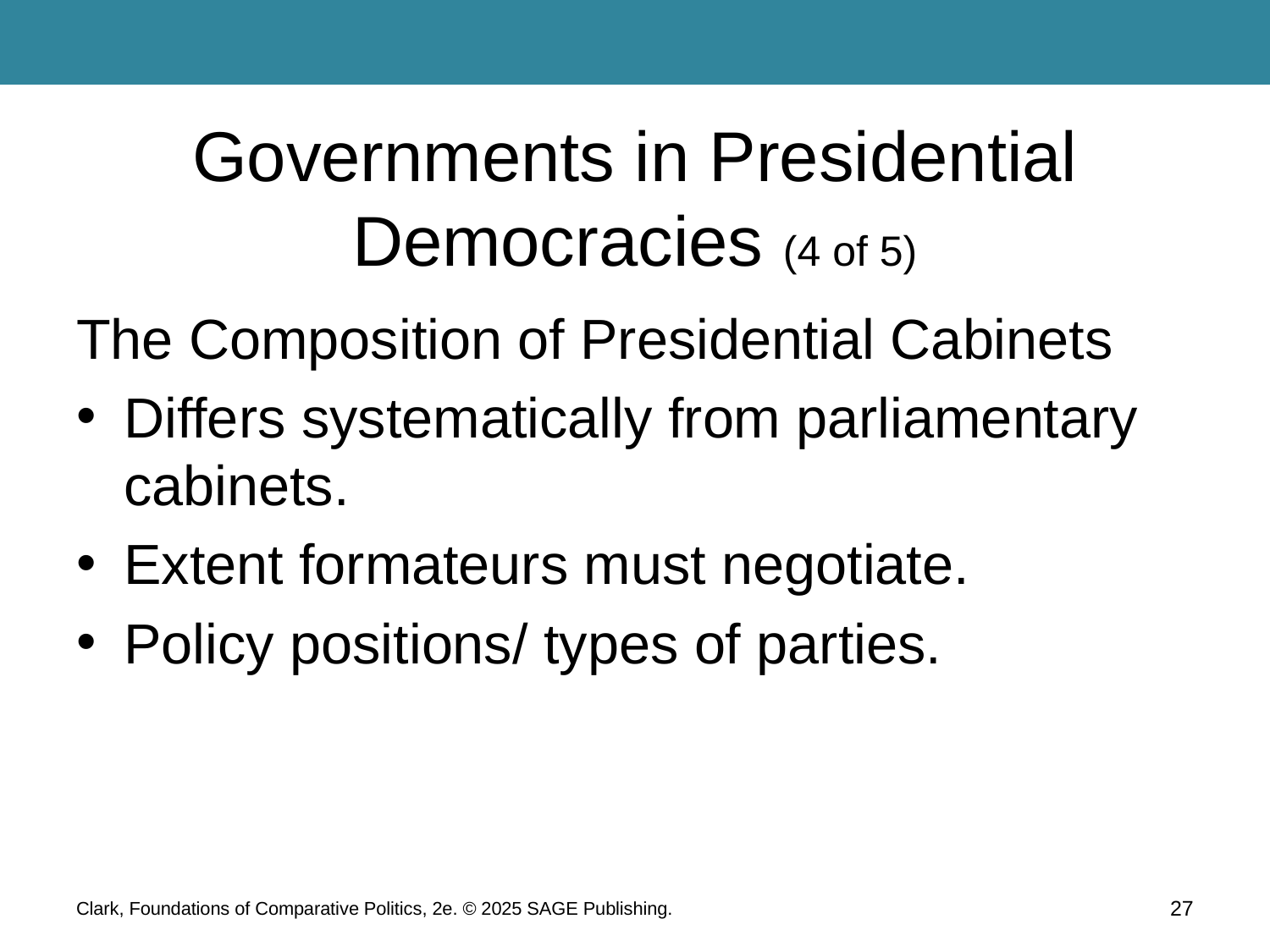

# Governments in Presidential Democracies (4 of 5)
The Composition of Presidential Cabinets
Differs systematically from parliamentary cabinets.
Extent formateurs must negotiate.
Policy positions/ types of parties.
Clark, Foundations of Comparative Politics, 2e. © 2025 SAGE Publishing.
27